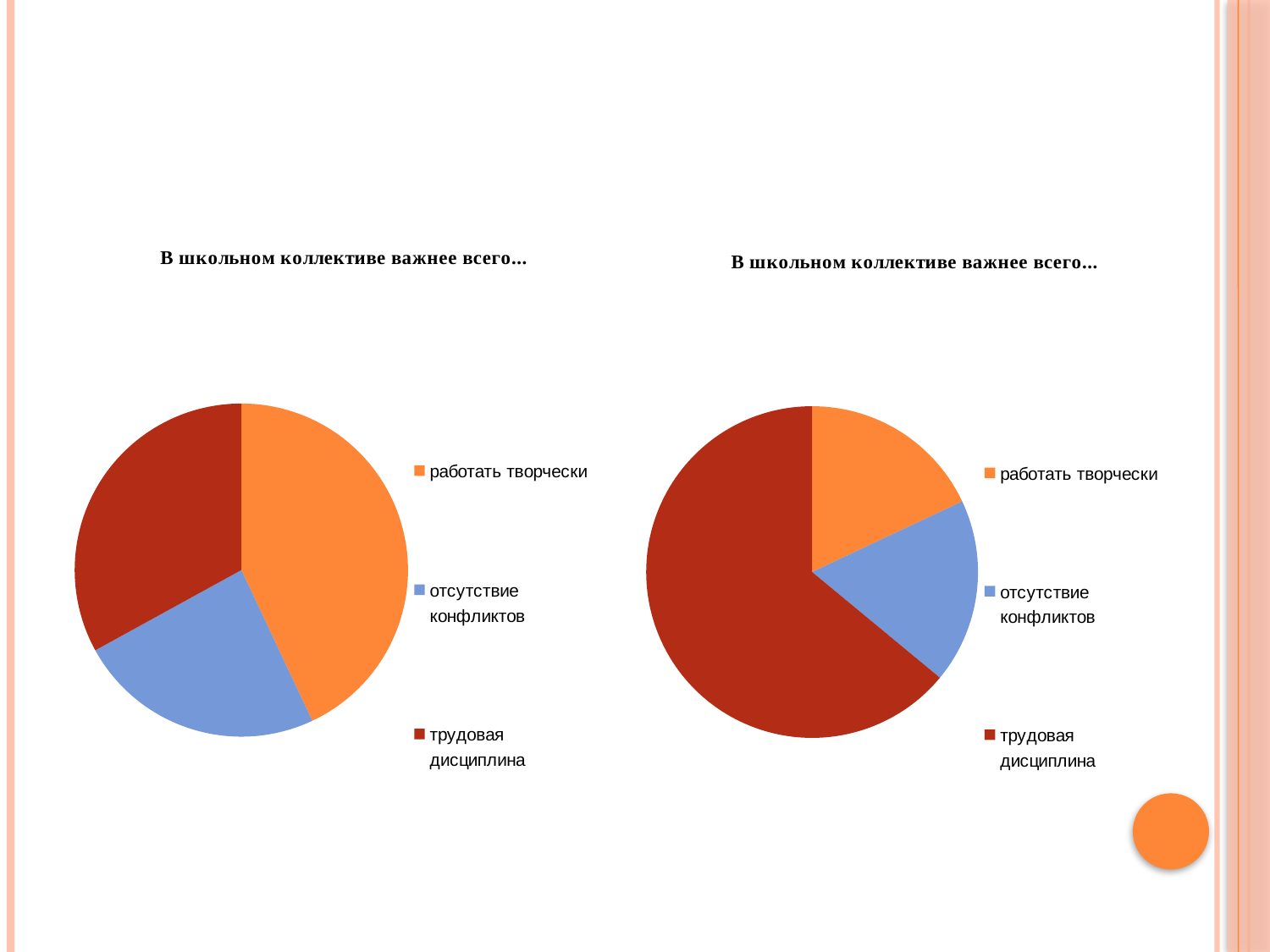

#

### Chart: В школьном коллективе важнее всего...

| Category | Если класс не приведен в порядок |
|---|---|
| работать творчески   | 43.0 |
| отсутствие конфликтов  | 24.0 |
| трудовая дисциплина | 33.0 |

### Chart: В школьном коллективе важнее всего...

| Category | Если класс не приведен в порядок |
|---|---|
| работать творчески   | 18.0 |
| отсутствие конфликтов  | 18.0 |
| трудовая дисциплина | 64.0 |